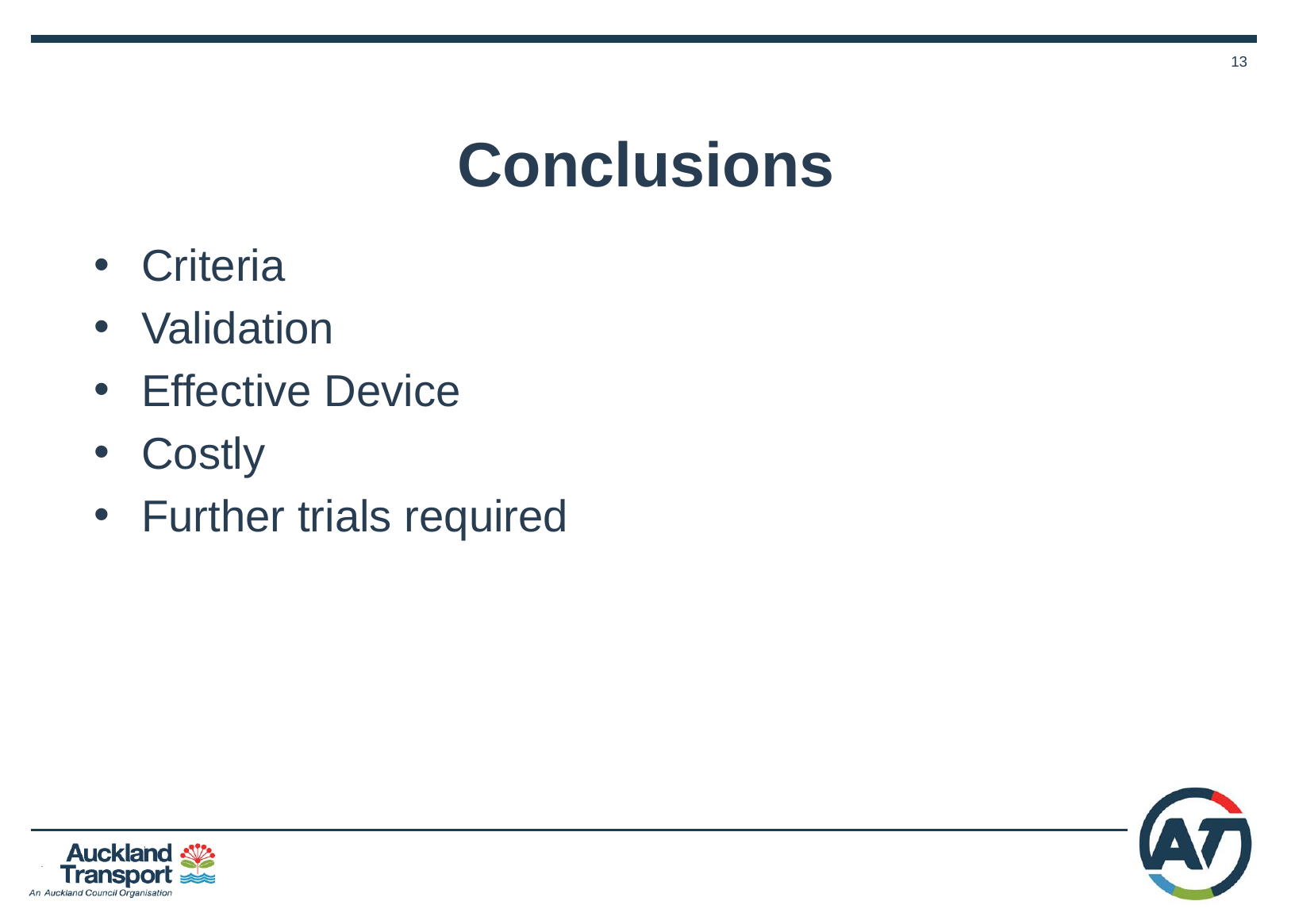

# Conclusions
Criteria
Validation
Effective Device
Costly
Further trials required